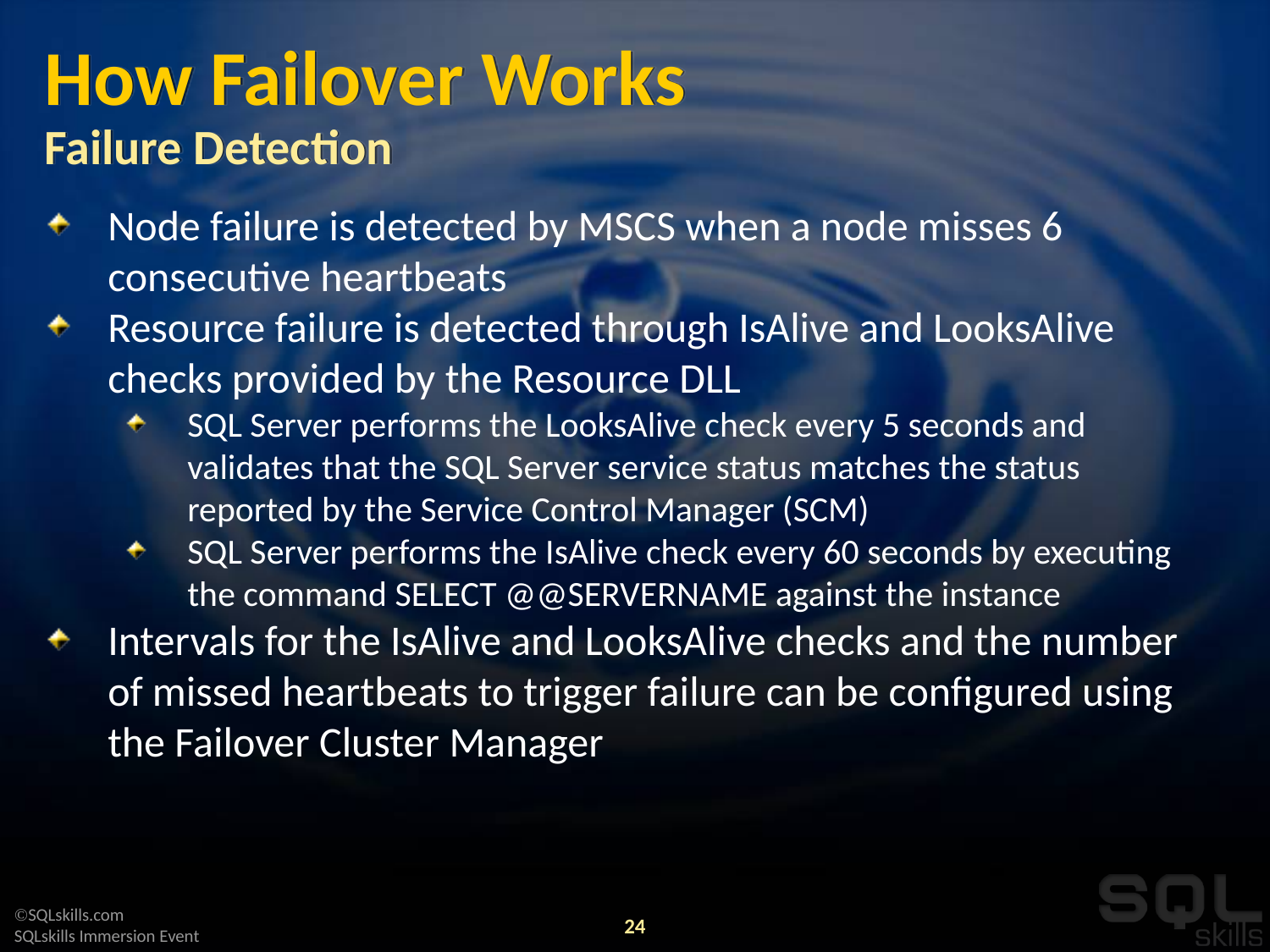

# How Failover Works Failure Detection
Node failure is detected by MSCS when a node misses 6 consecutive heartbeats
Resource failure is detected through IsAlive and LooksAlive checks provided by the Resource DLL
SQL Server performs the LooksAlive check every 5 seconds and validates that the SQL Server service status matches the status reported by the Service Control Manager (SCM)
SQL Server performs the IsAlive check every 60 seconds by executing the command SELECT @@SERVERNAME against the instance
Intervals for the IsAlive and LooksAlive checks and the number of missed heartbeats to trigger failure can be configured using the Failover Cluster Manager
24